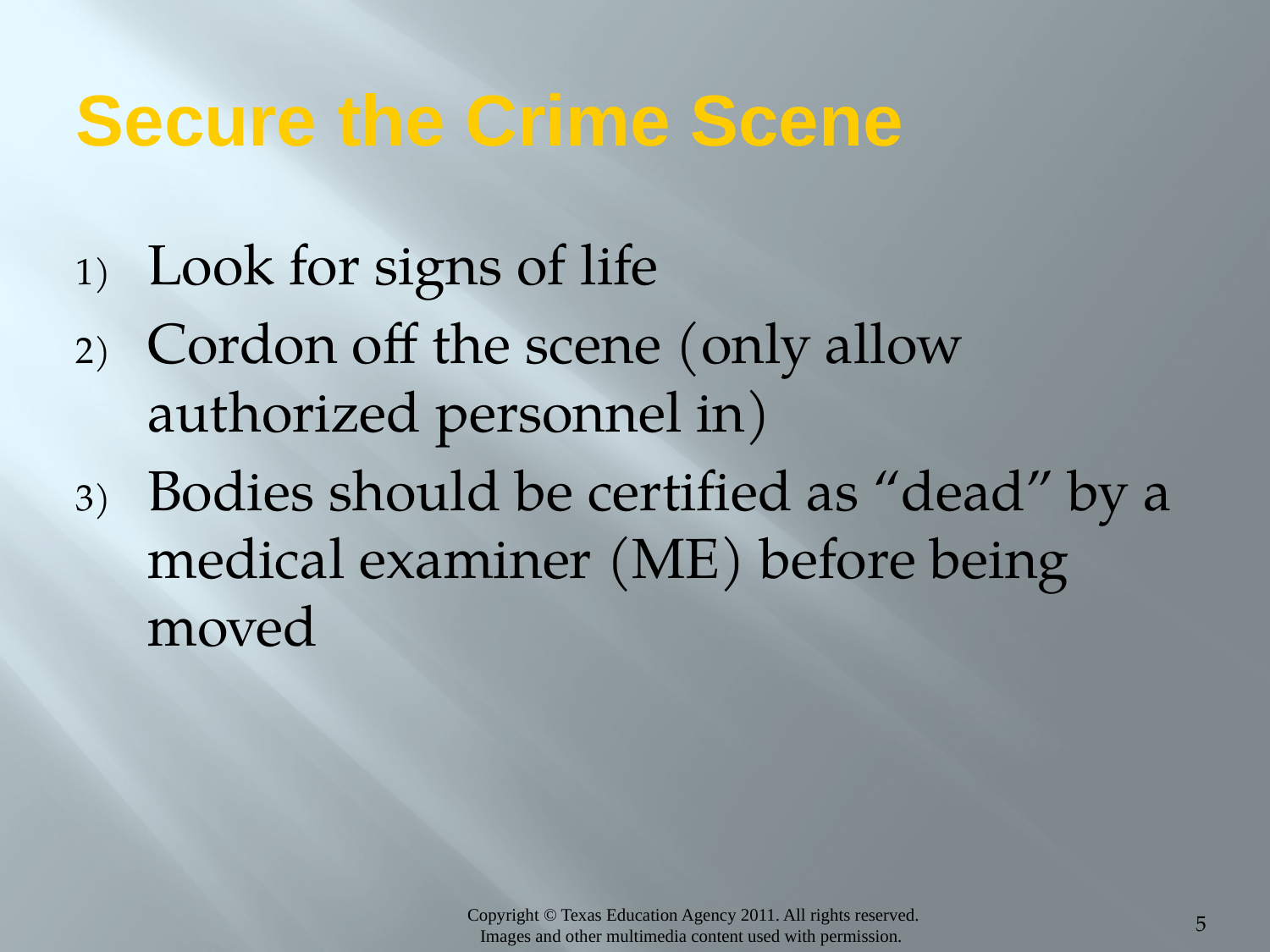

# Secure the Crime Scene
Look for signs of life
Cordon off the scene (only allow authorized personnel in)
Bodies should be certified as “dead” by a medical examiner (ME) before being moved
5